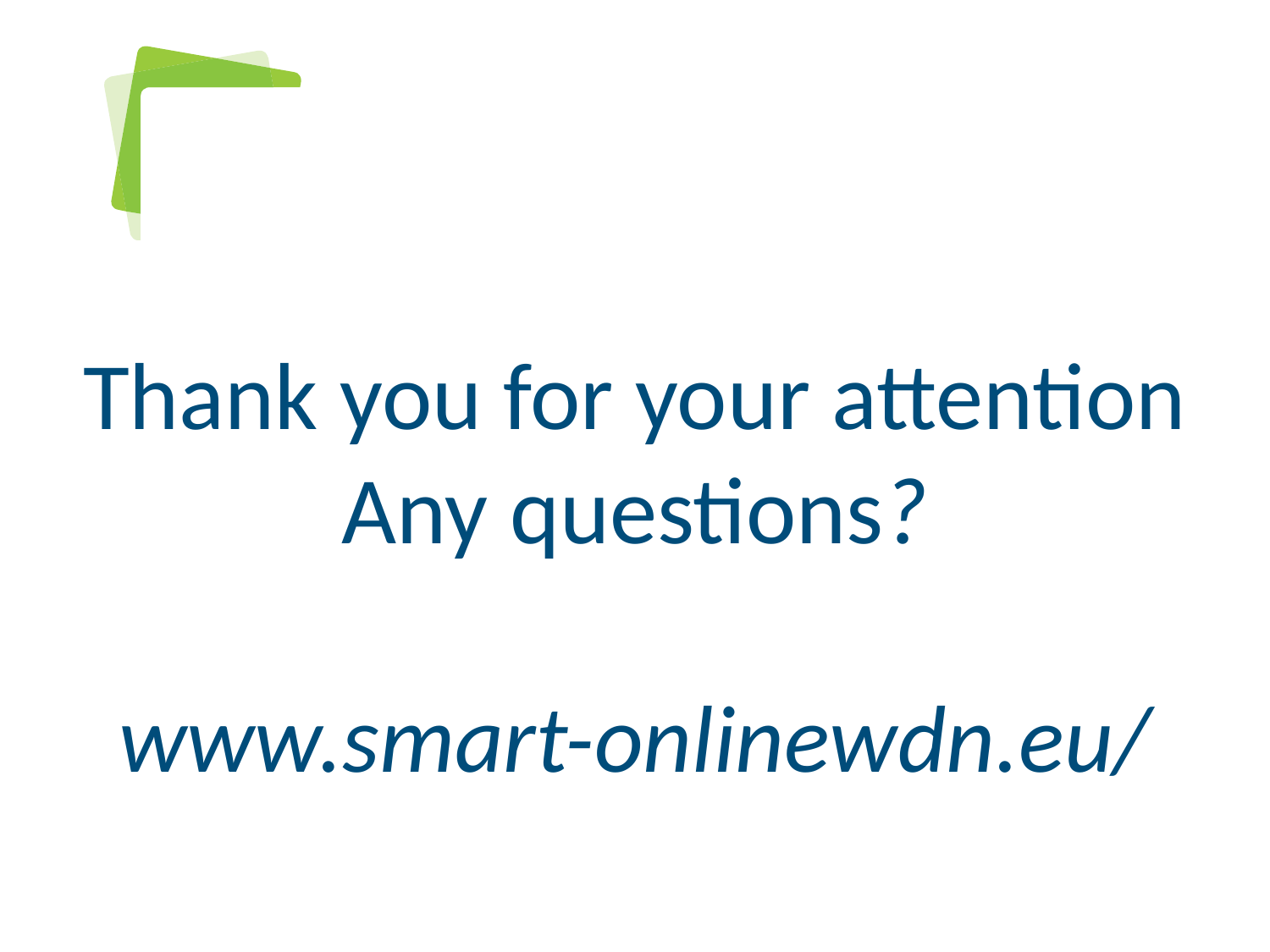

Thank you for your attention
Any questions?

www.smart-onlinewdn.eu/